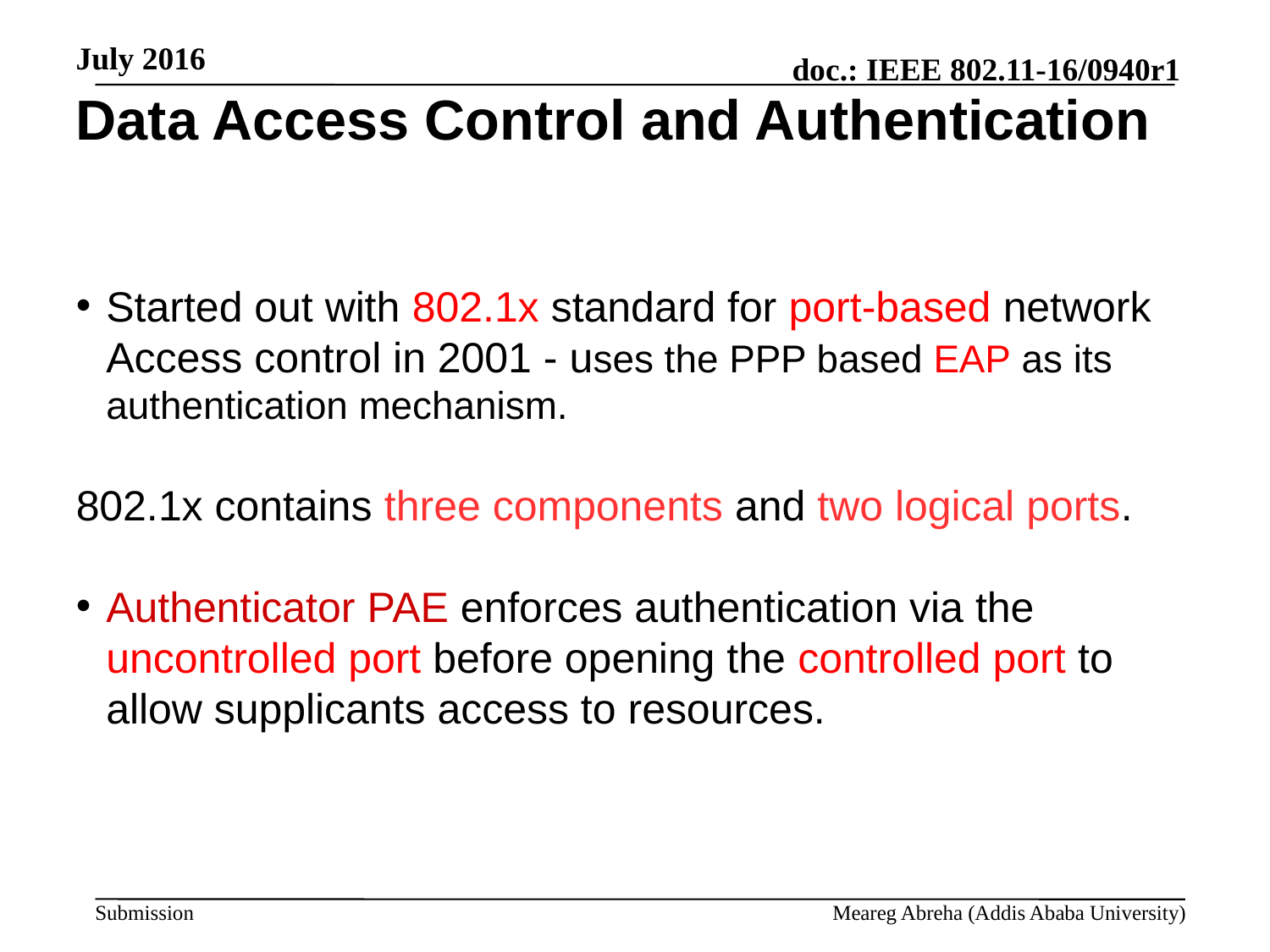

July 2016
Data Access Control and Authentication

Started out with 802.1x standard for port-based network Access control in 2001 - uses the PPP based EAP as its authentication mechanism.

802.1x contains three components and two logical ports.

Authenticator PAE enforces authentication via the uncontrolled port before opening the controlled port to allow supplicants access to resources.

Meareg Abreha (Addis Ababa University)